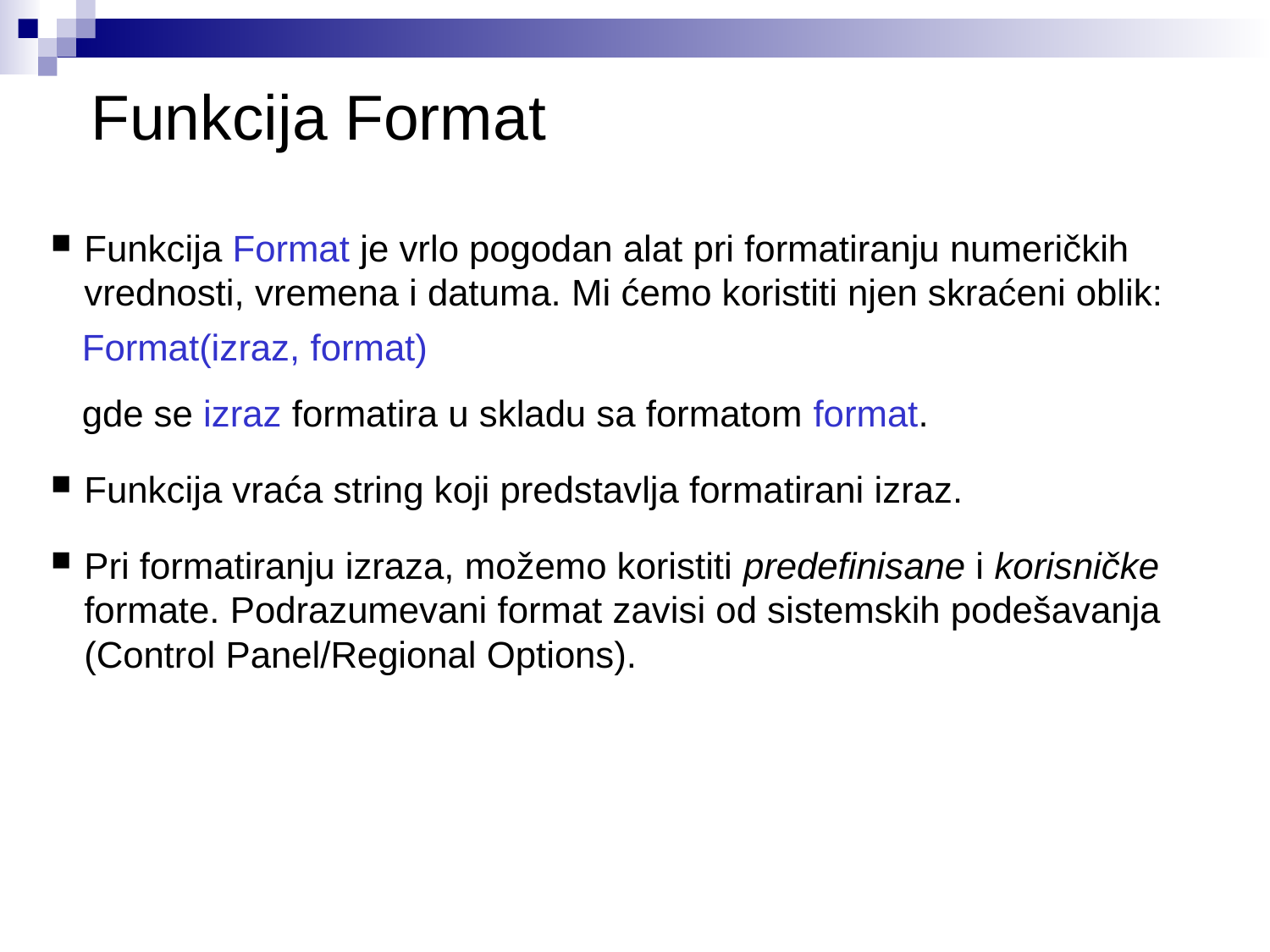

# Funkcija Format
Funkcija Format je vrlo pogodan alat pri formatiranju numeričkih vrednosti, vremena i datuma. Mi ćemo koristiti njen skraćeni oblik:
   Format(izraz, format)
   gde se izraz formatira u skladu sa formatom format.
Funkcija vraća string koji predstavlja formatirani izraz.
Pri formatiranju izraza, možemo koristiti predefinisane i korisničke formate. Podrazumevani format zavisi od sistemskih podešavanja (Control Panel/Regional Options).